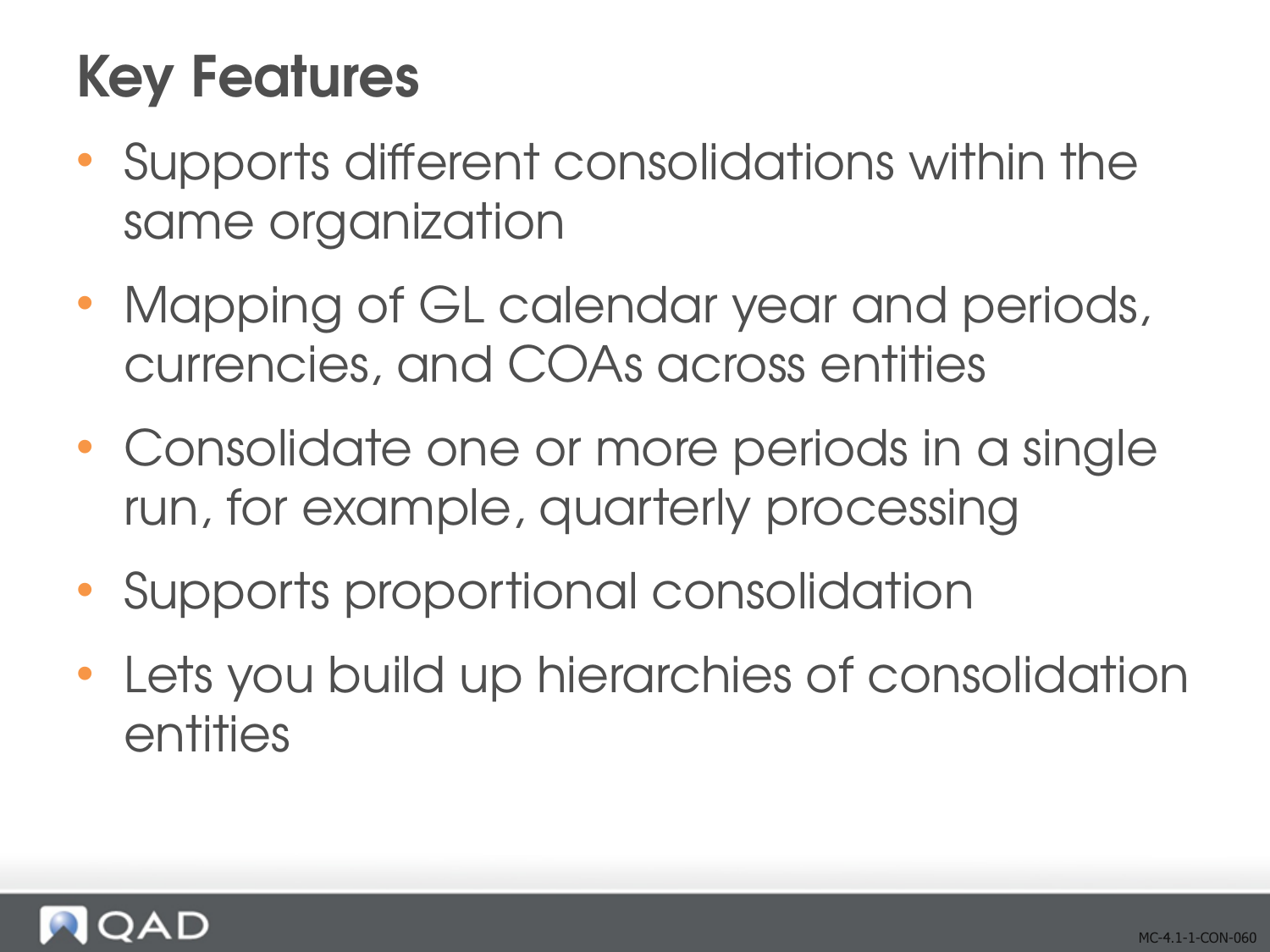

# Key Features
Supports different consolidations within the same organization
Mapping of GL calendar year and periods, currencies, and COAs across entities
Consolidate one or more periods in a single run, for example, quarterly processing
Supports proportional consolidation
Lets you build up hierarchies of consolidation entities
MC-4.1-1-CON-060